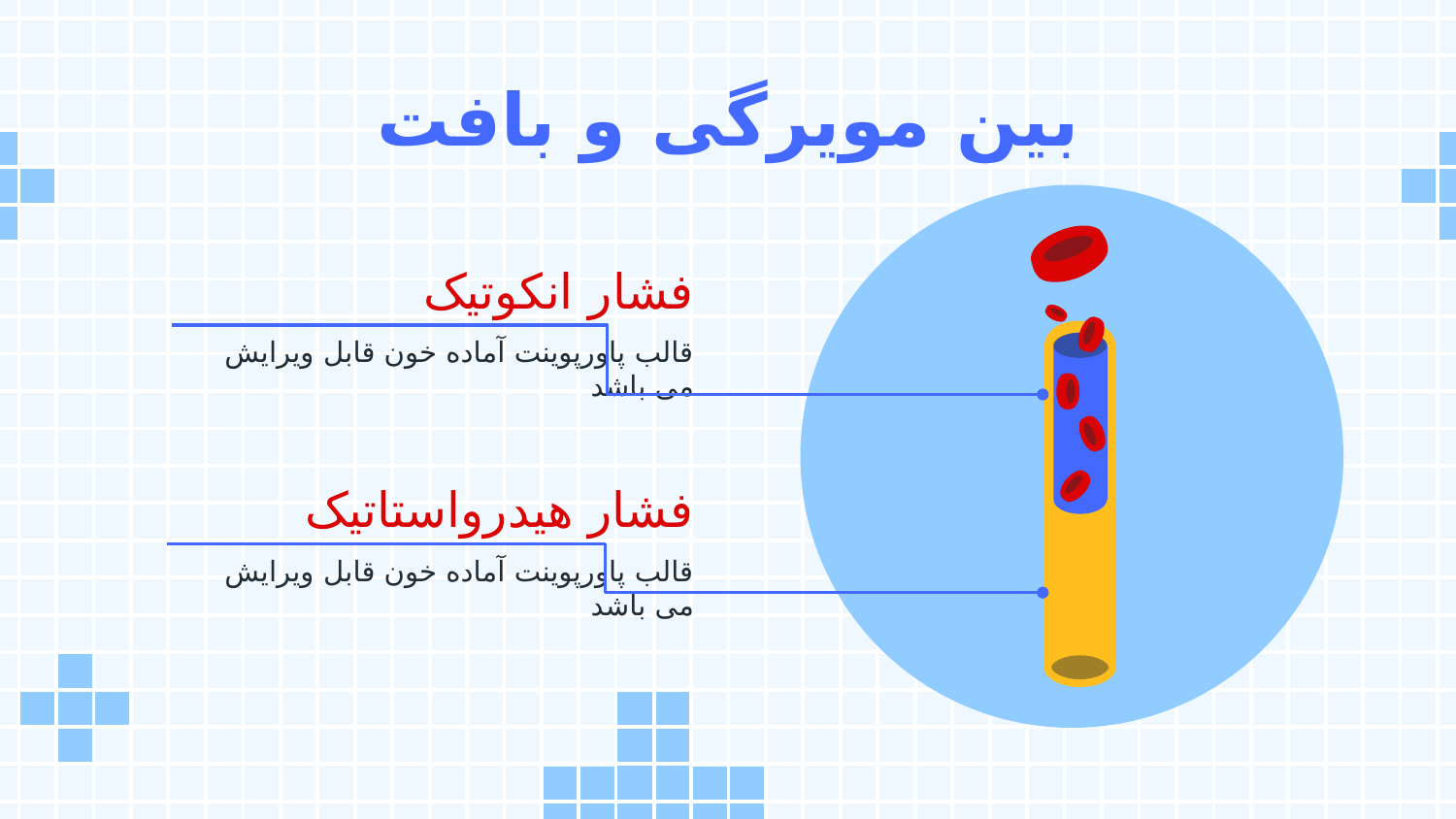

# بین مویرگی و بافت

فشار انکوتیک

قالب پاورپوینت آماده خون قابل ویرایش می باشد

فشار هیدرواستاتیک

قالب پاورپوینت آماده خون قابل ویرایش می باشد